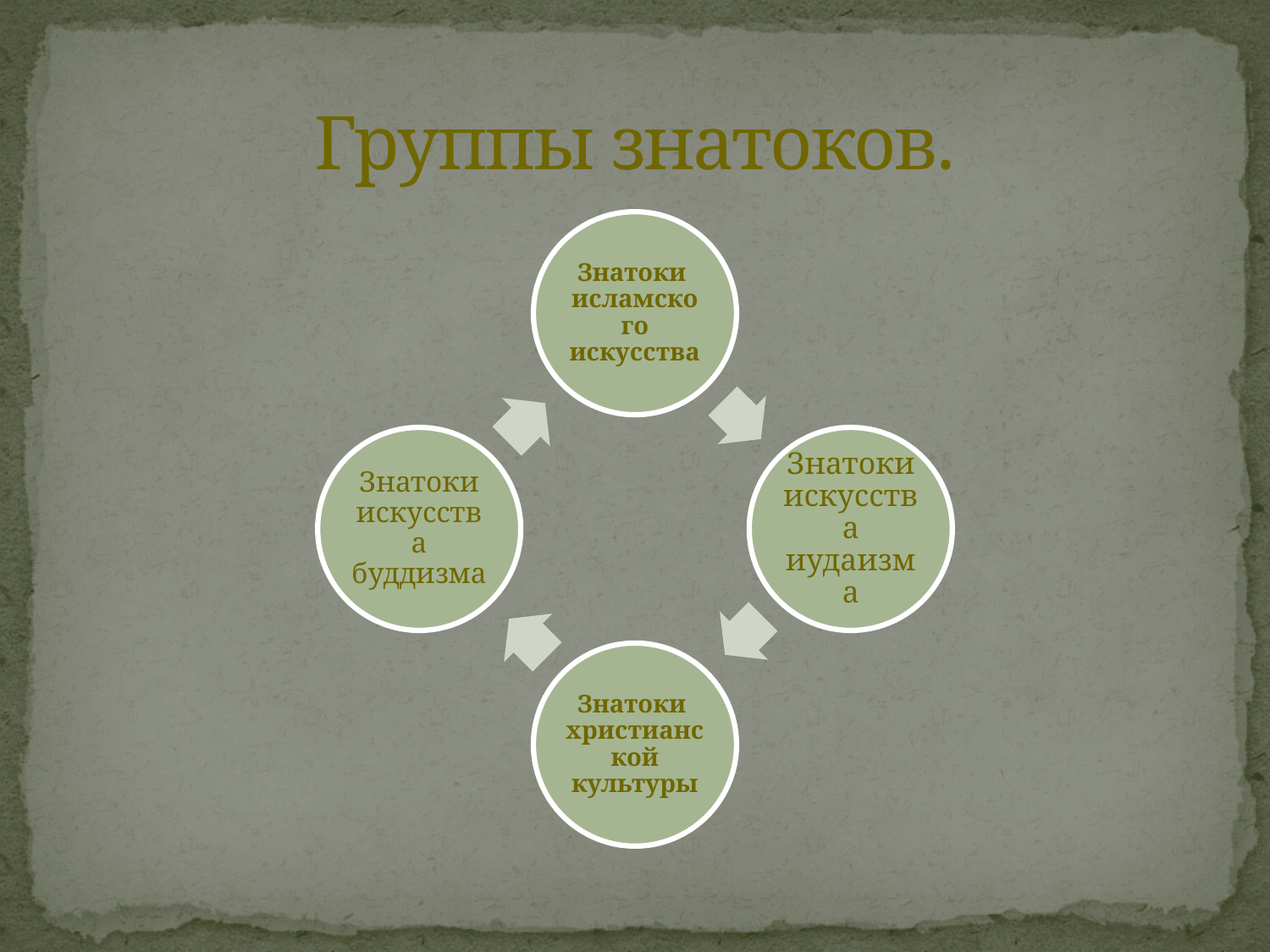

# Группы знатоков.
Знатоки  исламского искусства

Знатоки искусства иудаизма

Знатоки  христианской культуры

Знатоки искусства буддизма